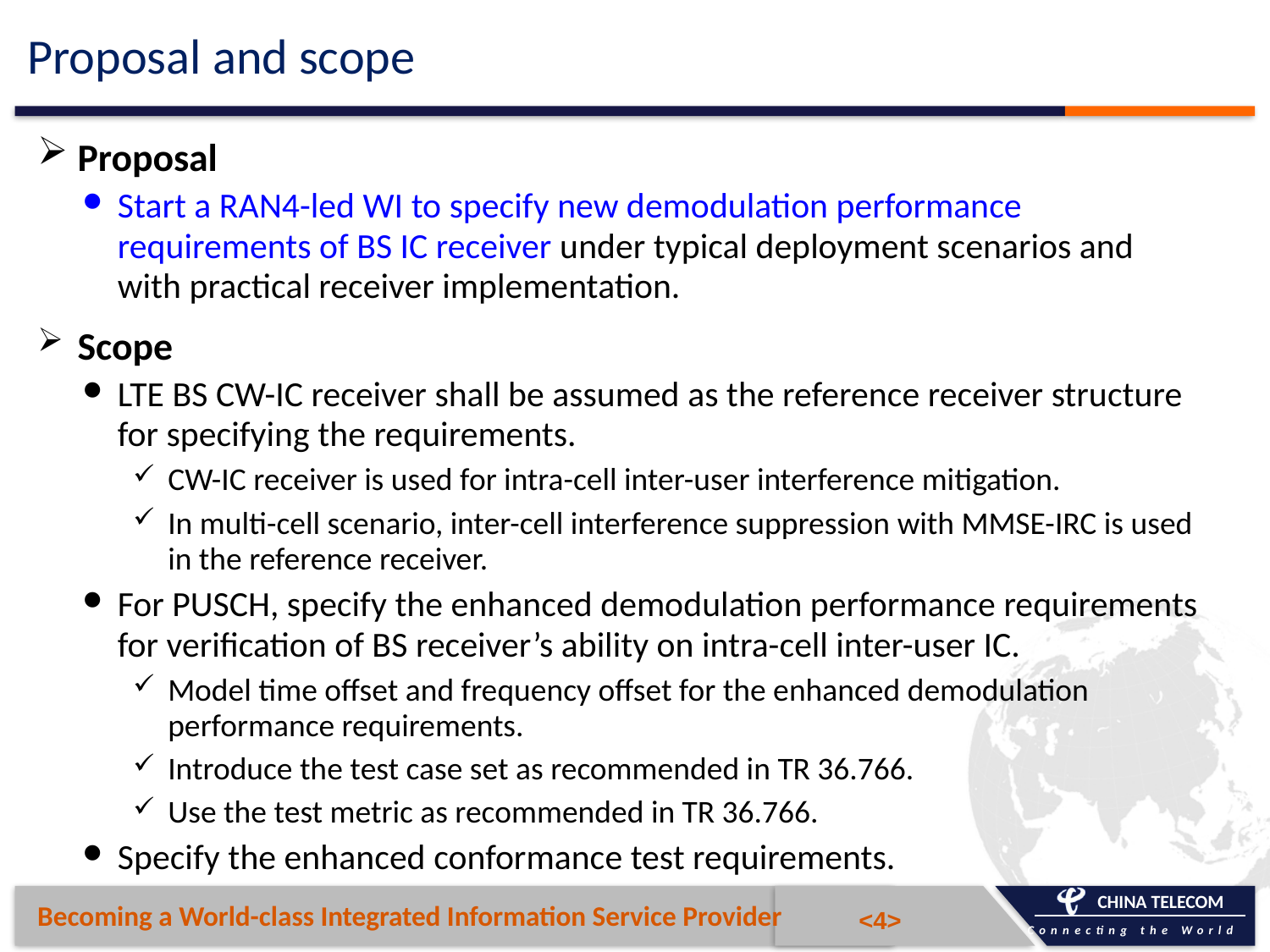

# Proposal and scope
Proposal
Start a RAN4-led WI to specify new demodulation performance requirements of BS IC receiver under typical deployment scenarios and with practical receiver implementation.
Scope
LTE BS CW-IC receiver shall be assumed as the reference receiver structure for specifying the requirements.
CW-IC receiver is used for intra-cell inter-user interference mitigation.
In multi-cell scenario, inter-cell interference suppression with MMSE-IRC is used in the reference receiver.
For PUSCH, specify the enhanced demodulation performance requirements for verification of BS receiver’s ability on intra-cell inter-user IC.
Model time offset and frequency offset for the enhanced demodulation performance requirements.
Introduce the test case set as recommended in TR 36.766.
Use the test metric as recommended in TR 36.766.
Specify the enhanced conformance test requirements.